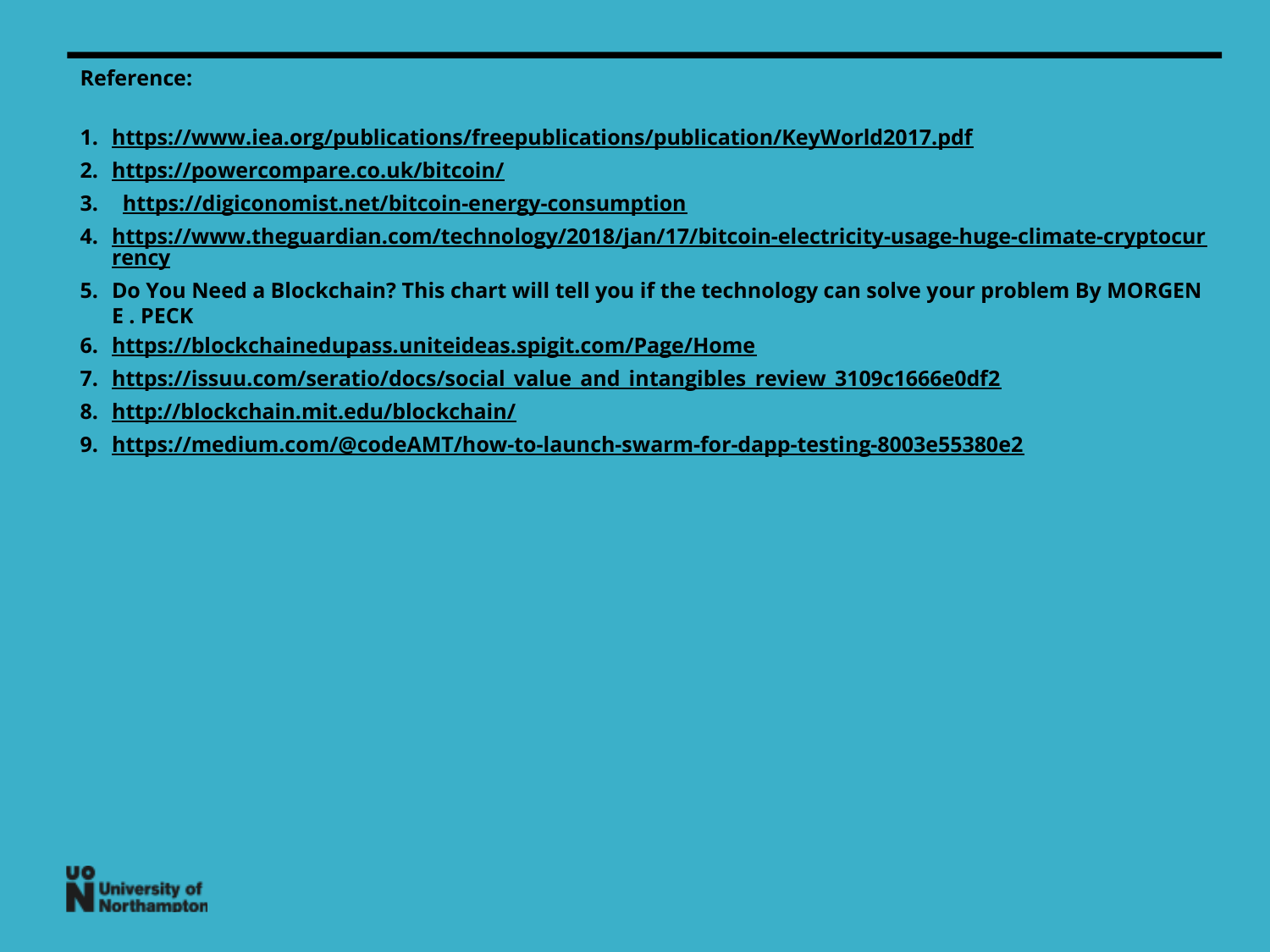

Reference:

https://www.iea.org/publications/freepublications/publication/KeyWorld2017.pdf
https://powercompare.co.uk/bitcoin/
  https://digiconomist.net/bitcoin-energy-consumption
https://www.theguardian.com/technology/2018/jan/17/bitcoin-electricity-usage-huge-climate-cryptocurrency
Do You Need a Blockchain? This chart will tell you if the technology can solve your problem By MORGEN E . PECK
https://blockchainedupass.uniteideas.spigit.com/Page/Home
https://issuu.com/seratio/docs/social_value_and_intangibles_review_3109c1666e0df2
http://blockchain.mit.edu/blockchain/
https://medium.com/@codeAMT/how-to-launch-swarm-for-dapp-testing-8003e55380e2